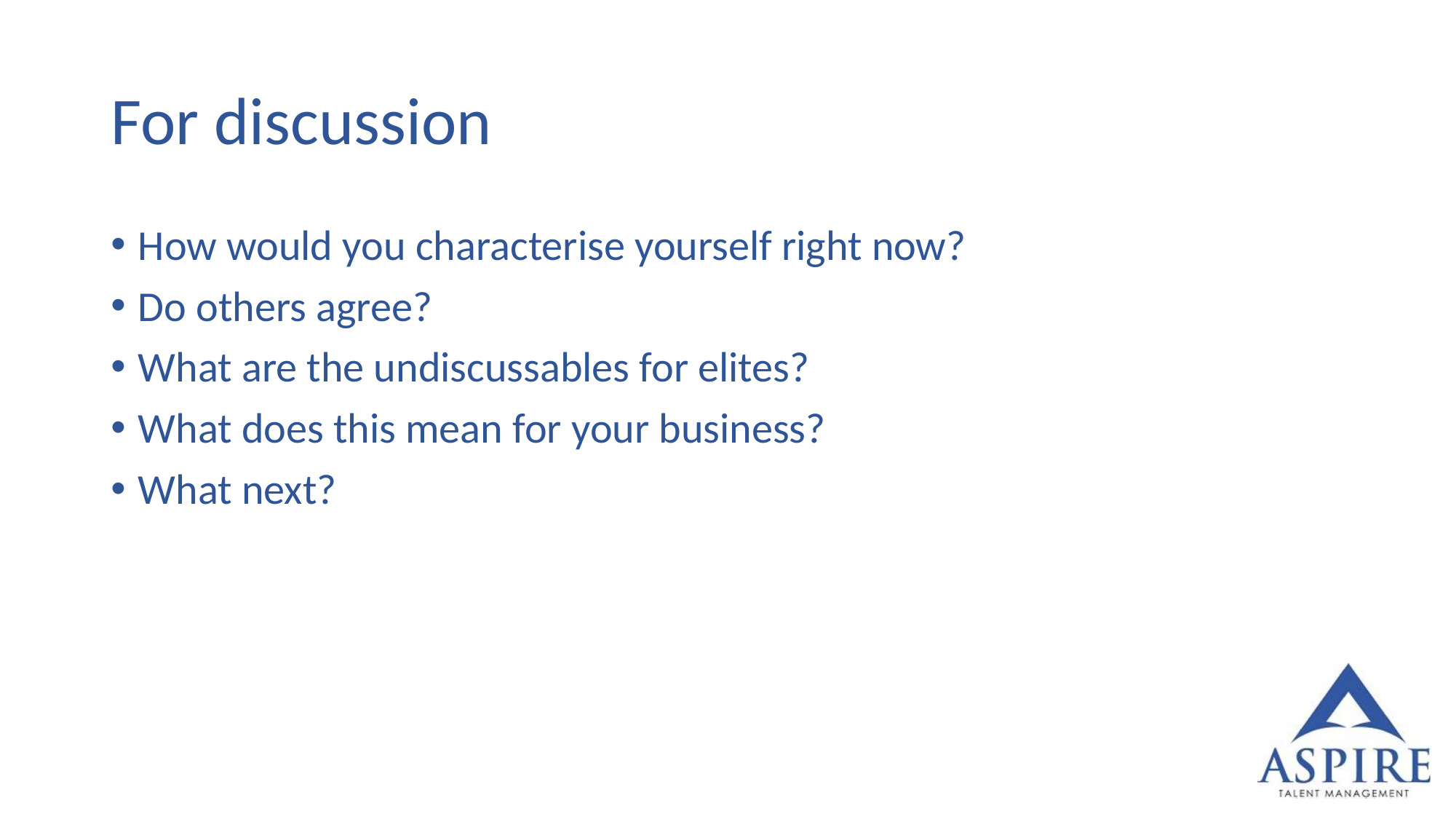

# For discussion
How would you characterise yourself right now?
Do others agree?
What are the undiscussables for elites?
What does this mean for your business?
What next?